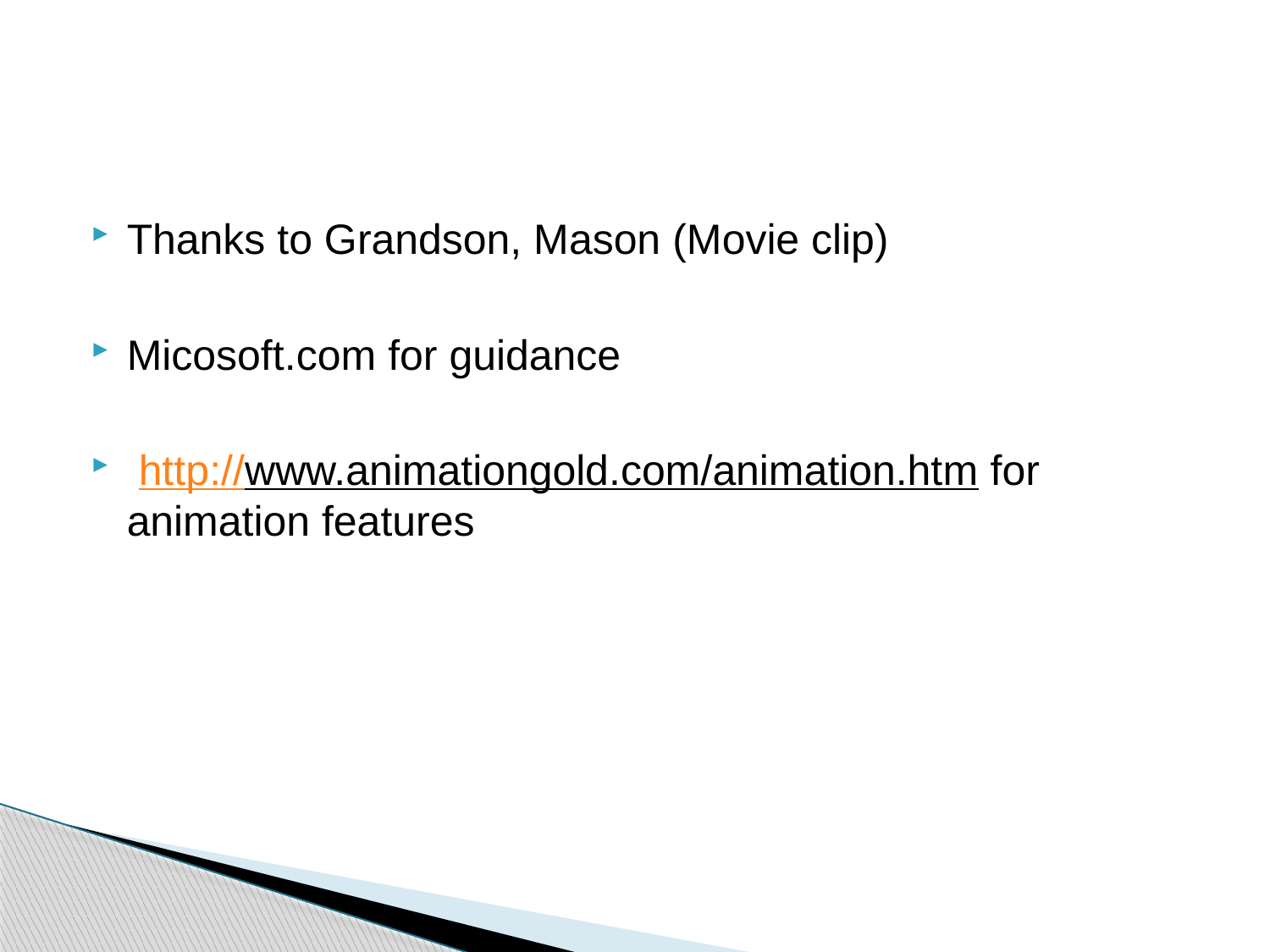

#
Thanks to Grandson, Mason (Movie clip)

Micosoft.com for guidance

 http://www.animationgold.com/animation.htm for animation features